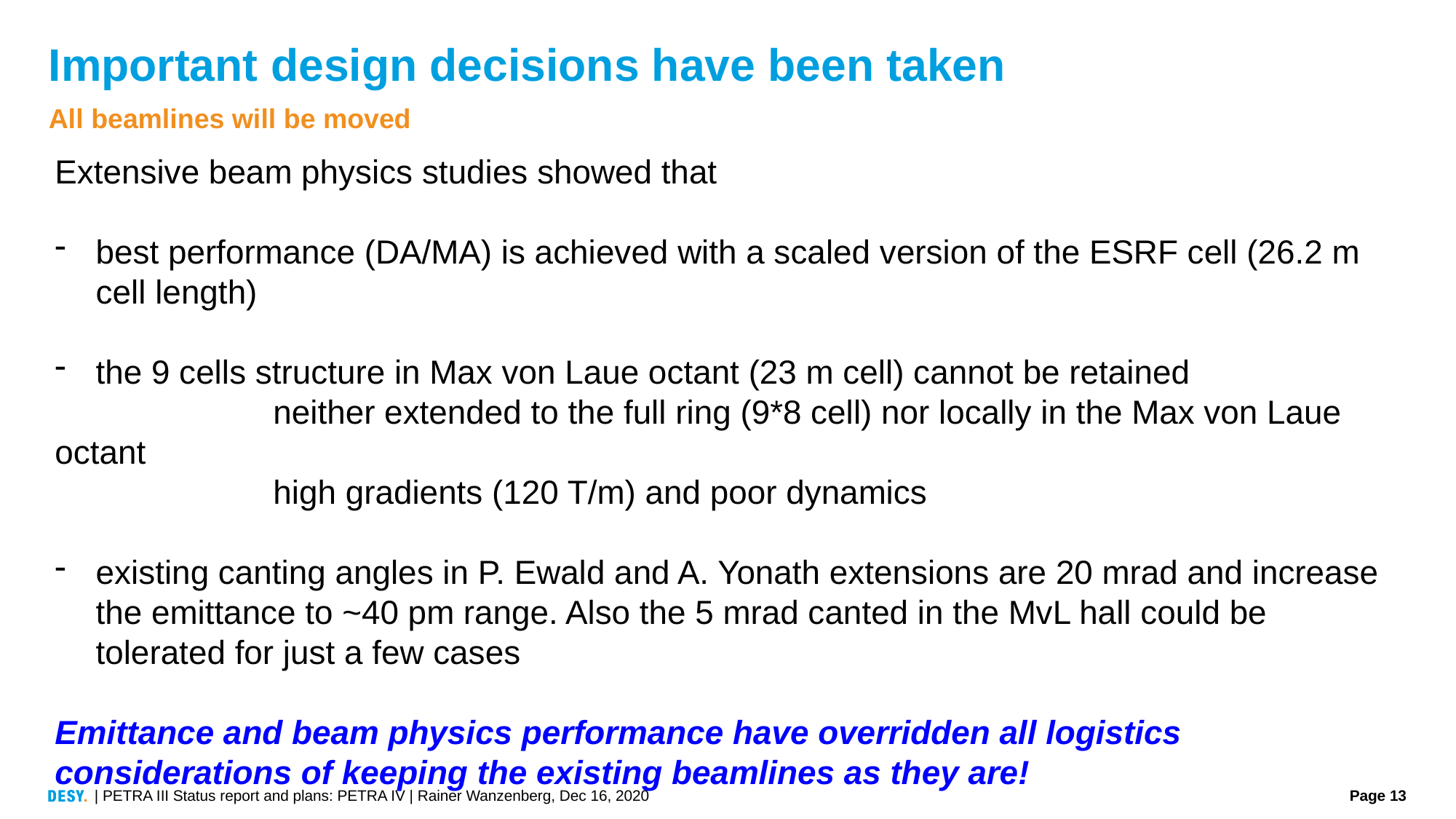

# Important design decisions have been taken
All beamlines will be moved
Extensive beam physics studies showed that

best performance (DA/MA) is achieved with a scaled version of the ESRF cell (26.2 m cell length)

the 9 cells structure in Max von Laue octant (23 m cell) cannot be retained
		neither extended to the full ring (9*8 cell) nor locally in the Max von Laue octant
		high gradients (120 T/m) and poor dynamics

existing canting angles in P. Ewald and A. Yonath extensions are 20 mrad and increase the emittance to ~40 pm range. Also the 5 mrad canted in the MvL hall could be tolerated for just a few cases

Emittance and beam physics performance have overridden all logistics considerations of keeping the existing beamlines as they are!
| PETRA III Status report and plans: PETRA IV | Rainer Wanzenberg, Dec 16, 2020